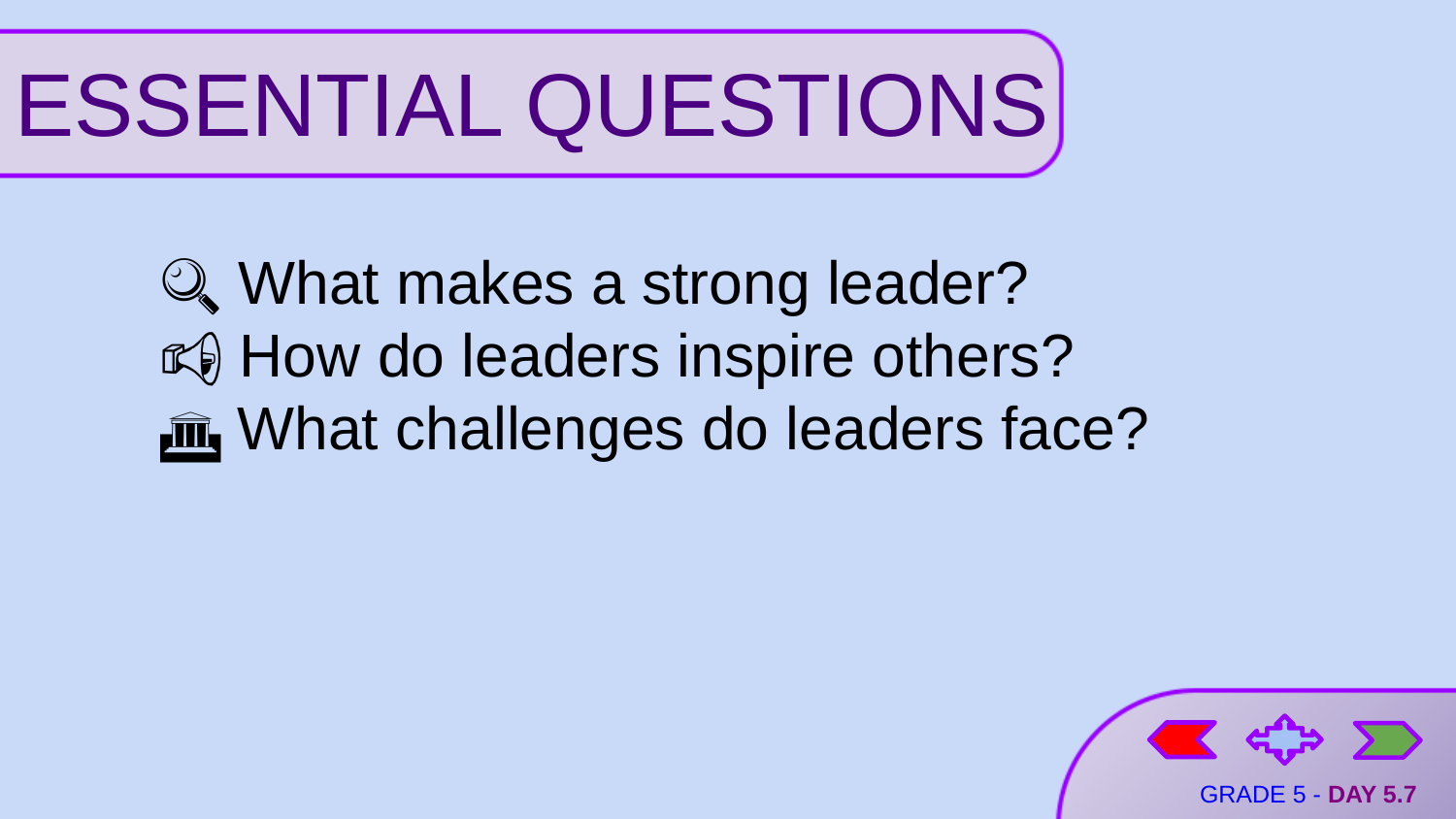

# ESSENTIAL QUESTIONS

🔍 What makes a strong leader?
📢 How do leaders inspire others?
🏛 What challenges do leaders face?

GRADE 5 - DAY 5.7